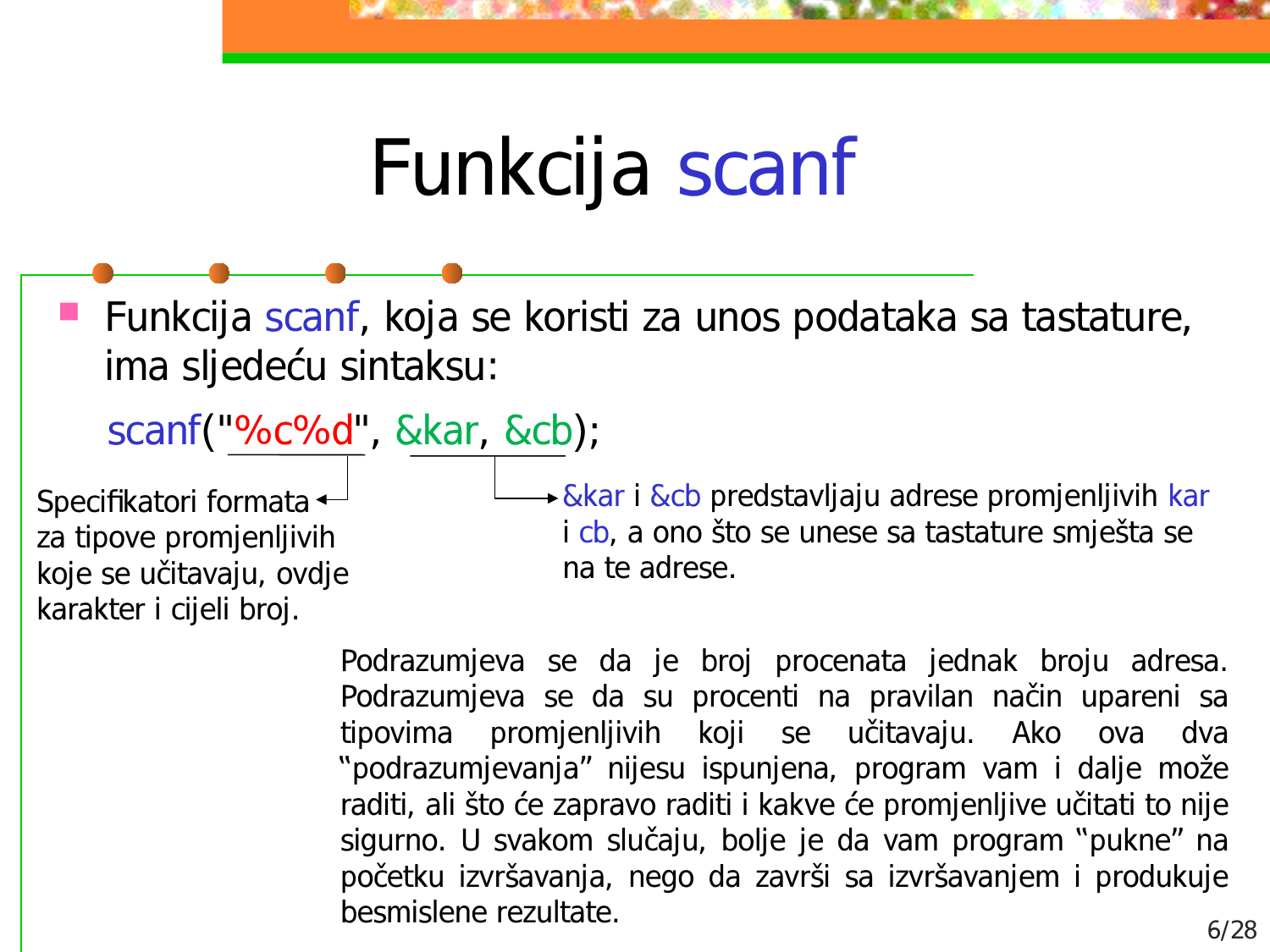

# Funkcija scanf
Funkcija scanf, koja se koristi za unos podataka sa tastature, ima sljedeću sintaksu:
scanf("%c%d", &kar, &cb);

&kar i &cb predstavljaju adrese promjenljivih kar i cb, a ono što se unese sa tastature smješta se na te adrese.
Specifikatori formata
za tipove promjenljivih koje se učitavaju, ovdje karakter i cijeli broj.
Podrazumjeva se da je broj procenata jednak broju adresa. Podrazumjeva se da su procenti na pravilan način upareni sa tipovima promjenljivih koji se učitavaju. Ako ova dva “podrazumjevanja” nijesu ispunjena, program vam i dalje može raditi, ali što će zapravo raditi i kakve će promjenljive učitati to nije sigurno. U svakom slučaju, bolje je da vam program “pukne” na početku izvršavanja, nego da završi sa izvršavanjem i produkuje besmislene rezultate.
6/28